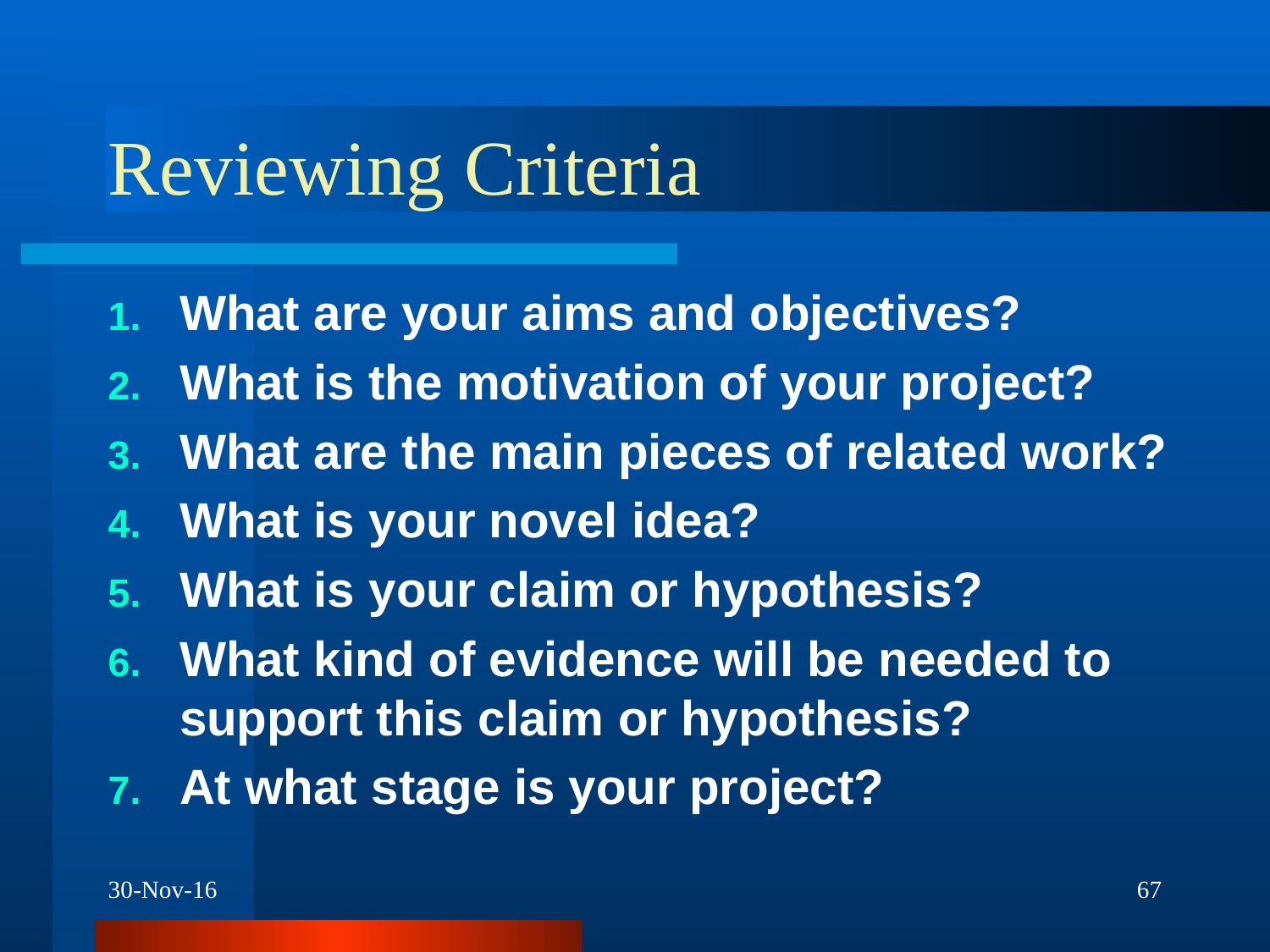

# Reviewing Criteria
What are your aims and objectives?
What is the motivation of your project?
What are the main pieces of related work?
What is your novel idea?
What is your claim or hypothesis?
What kind of evidence will be needed to support this claim or hypothesis?
At what stage is your project?

30-Nov-16
67